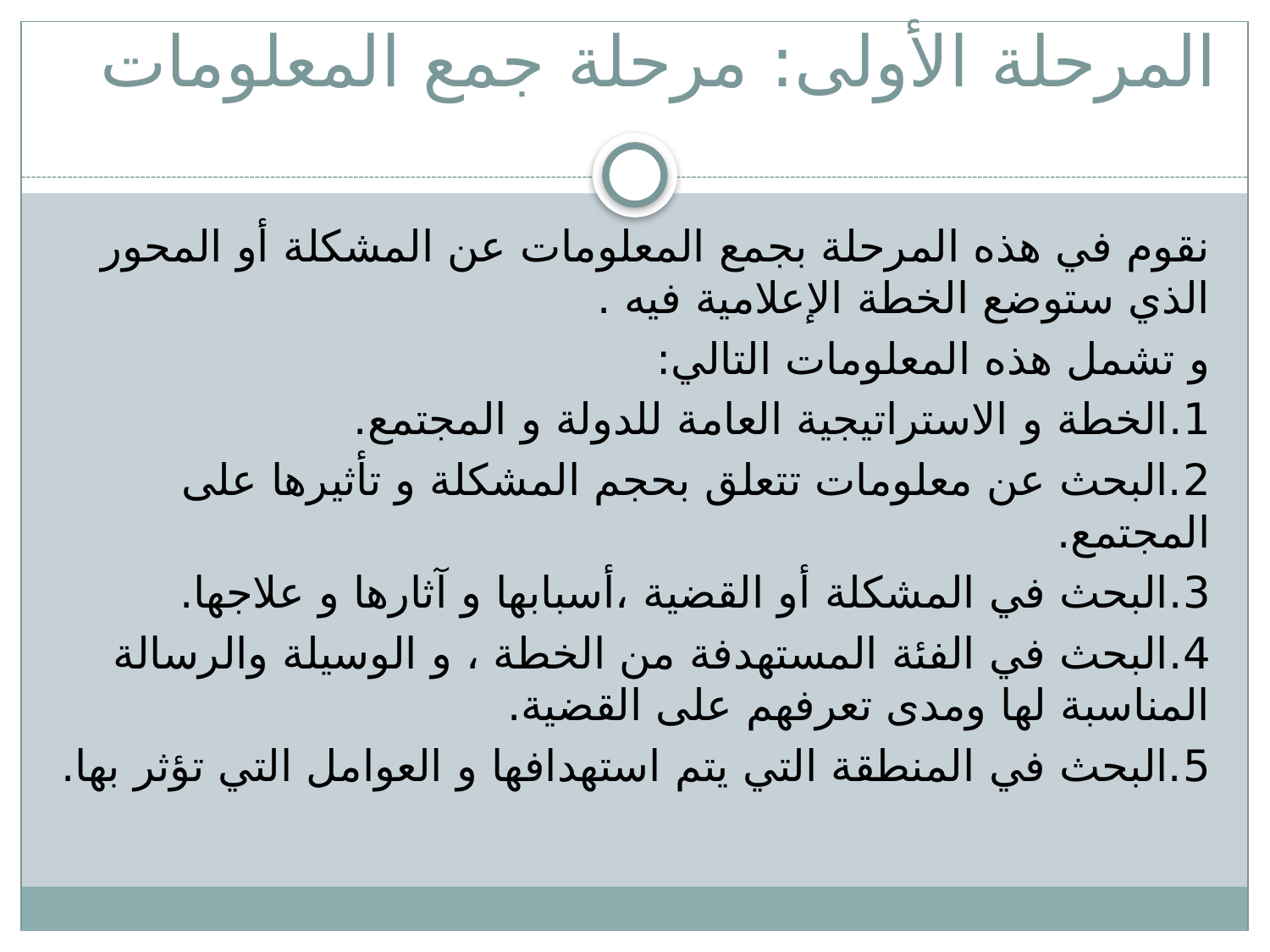

# المرحلة الأولى: مرحلة جمع المعلومات
نقوم في هذه المرحلة بجمع المعلومات عن المشكلة أو المحور الذي ستوضع الخطة الإعلامية فيه .
و تشمل هذه المعلومات التالي:
1.الخطة و الاستراتيجية العامة للدولة و المجتمع.
2.البحث عن معلومات تتعلق بحجم المشكلة و تأثيرها على المجتمع.
3.البحث في المشكلة أو القضية ،أسبابها و آثارها و علاجها.
4.البحث في الفئة المستهدفة من الخطة ، و الوسيلة والرسالة المناسبة لها ومدى تعرفهم على القضية.
5.البحث في المنطقة التي يتم استهدافها و العوامل التي تؤثر بها.